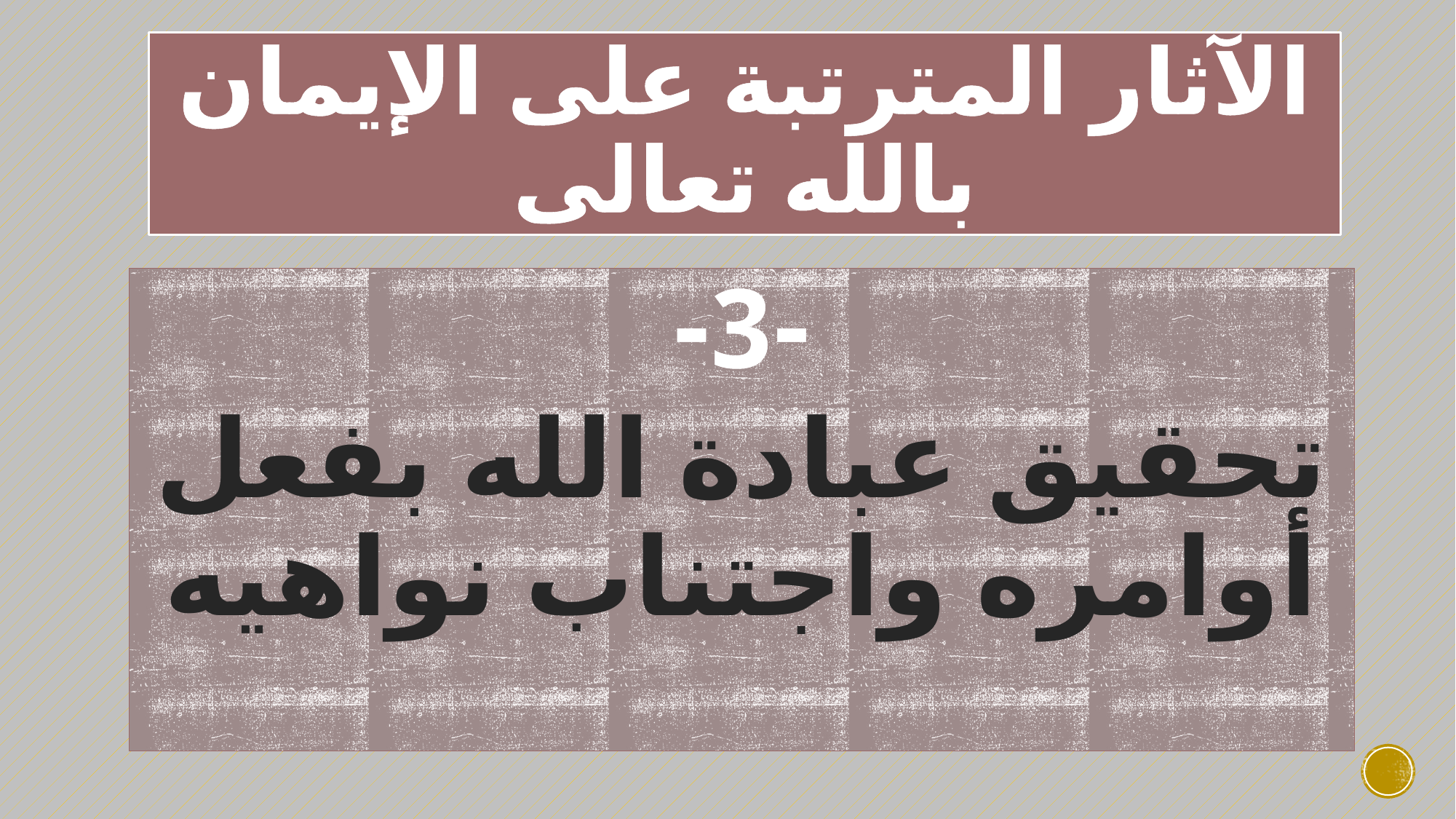

# الآثار المترتبة على الإيمان بالله تعالى
-3-
تحقيق عبادة الله بفعل أوامره واجتناب نواهيه